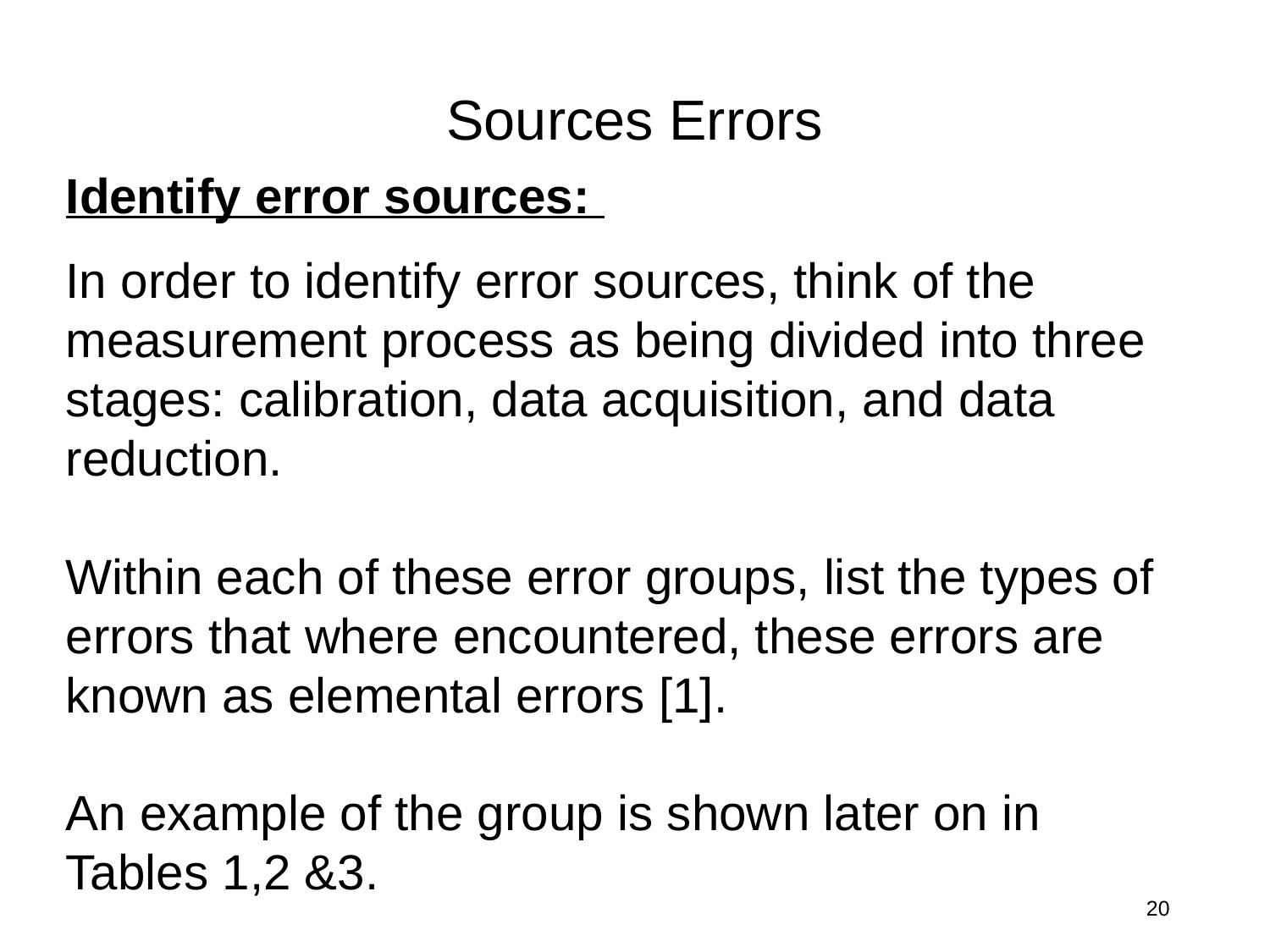

Sources Errors
Identify error sources:
In order to identify error sources, think of the measurement process as being divided into three stages: calibration, data acquisition, and data reduction.

Within each of these error groups, list the types of errors that where encountered, these errors are known as elemental errors [1].

An example of the group is shown later on in Tables 1,2 &3.

20